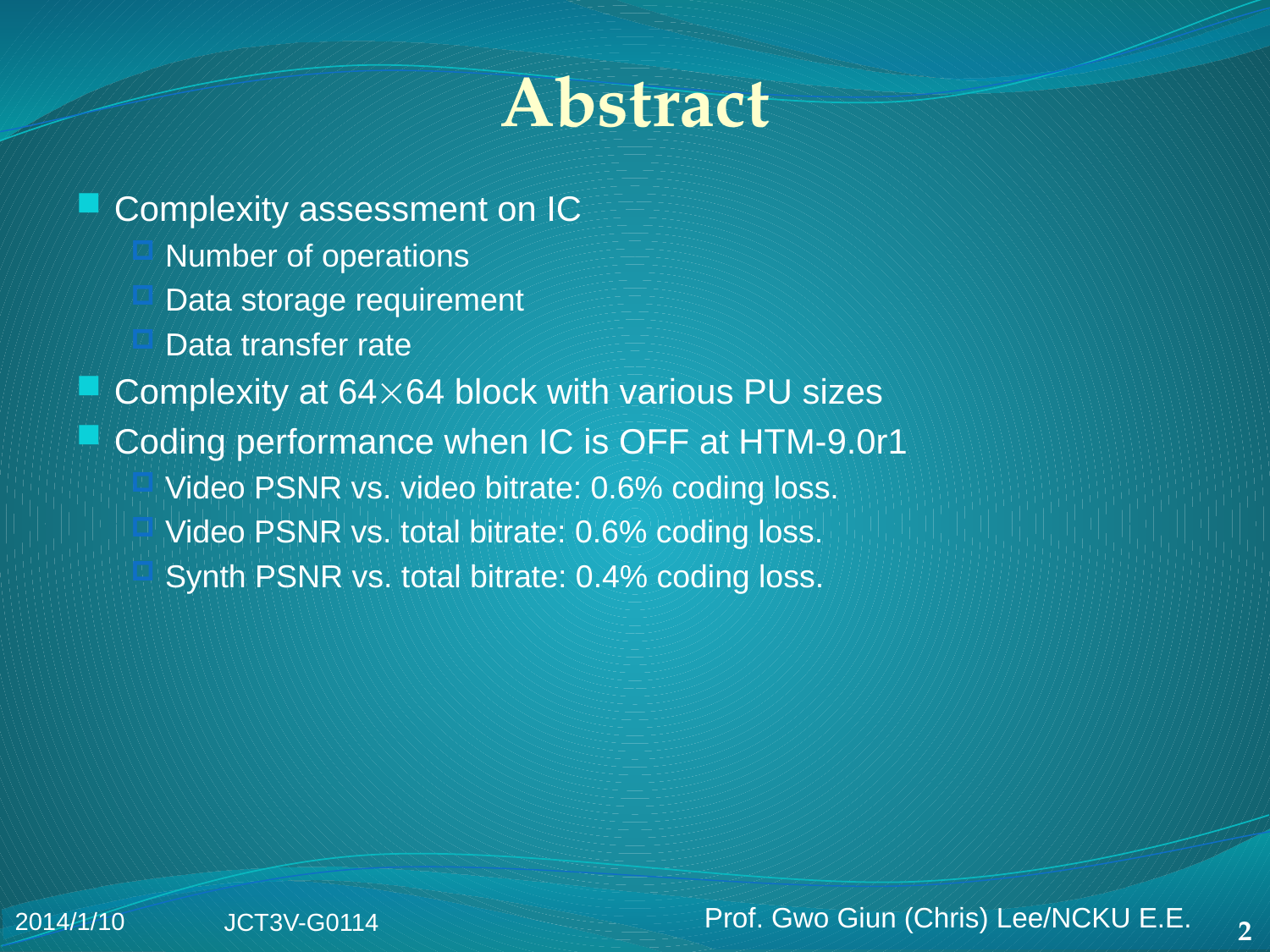

# Abstract
Complexity assessment on IC
Number of operations
Data storage requirement
Data transfer rate
Complexity at 64×64 block with various PU sizes
Coding performance when IC is OFF at HTM-9.0r1
Video PSNR vs. video bitrate: 0.6% coding loss.
Video PSNR vs. total bitrate: 0.6% coding loss.
Synth PSNR vs. total bitrate: 0.4% coding loss.

2014/1/10
JCT3V-G0114
2